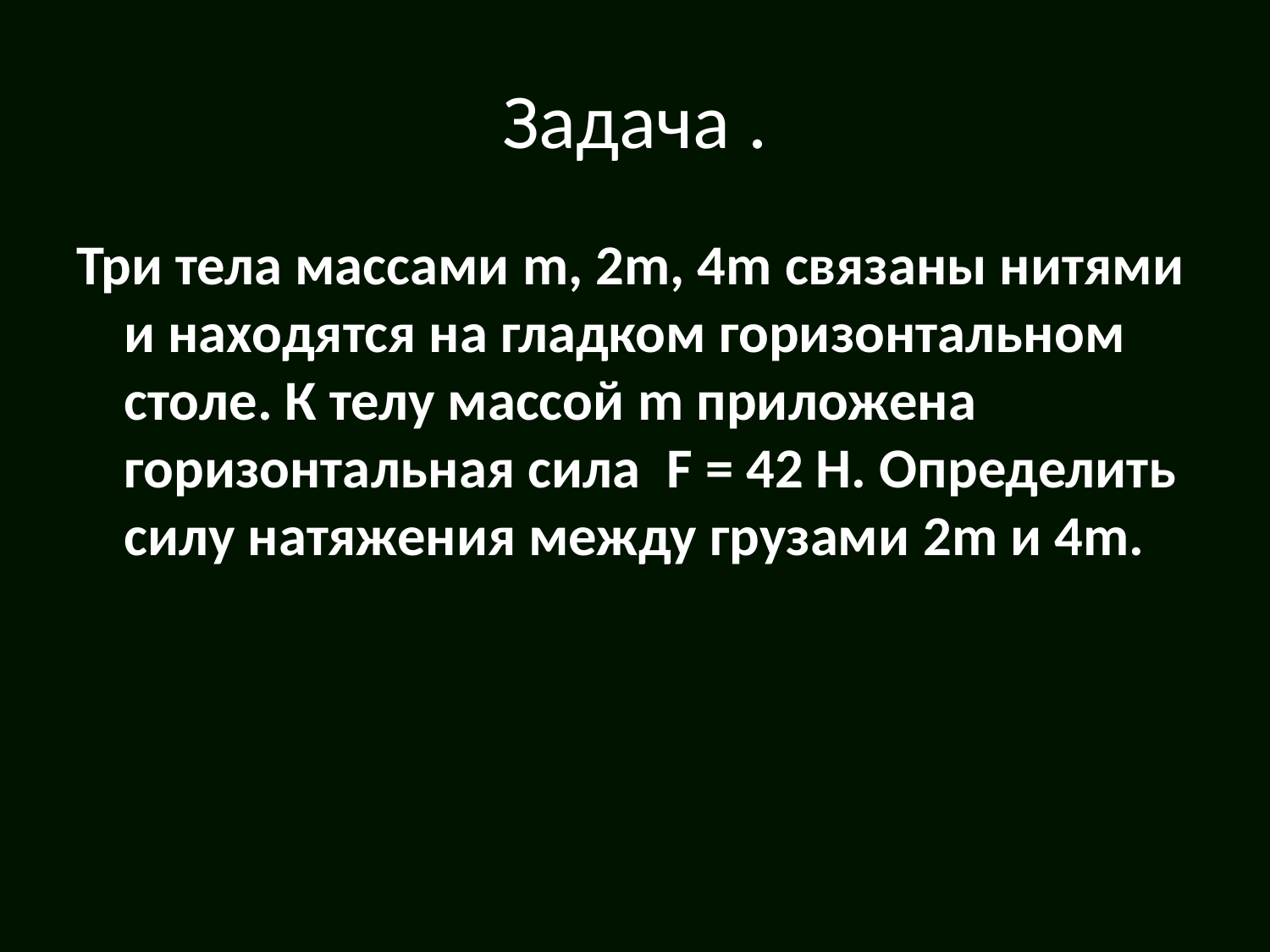

# Задача .
Три тела массами m, 2m, 4m связаны нитями и находятся на гладком горизонтальном столе. К телу массой m приложена горизонтальная сила  F = 42 Н. Определить силу натяжения между грузами 2m и 4m.